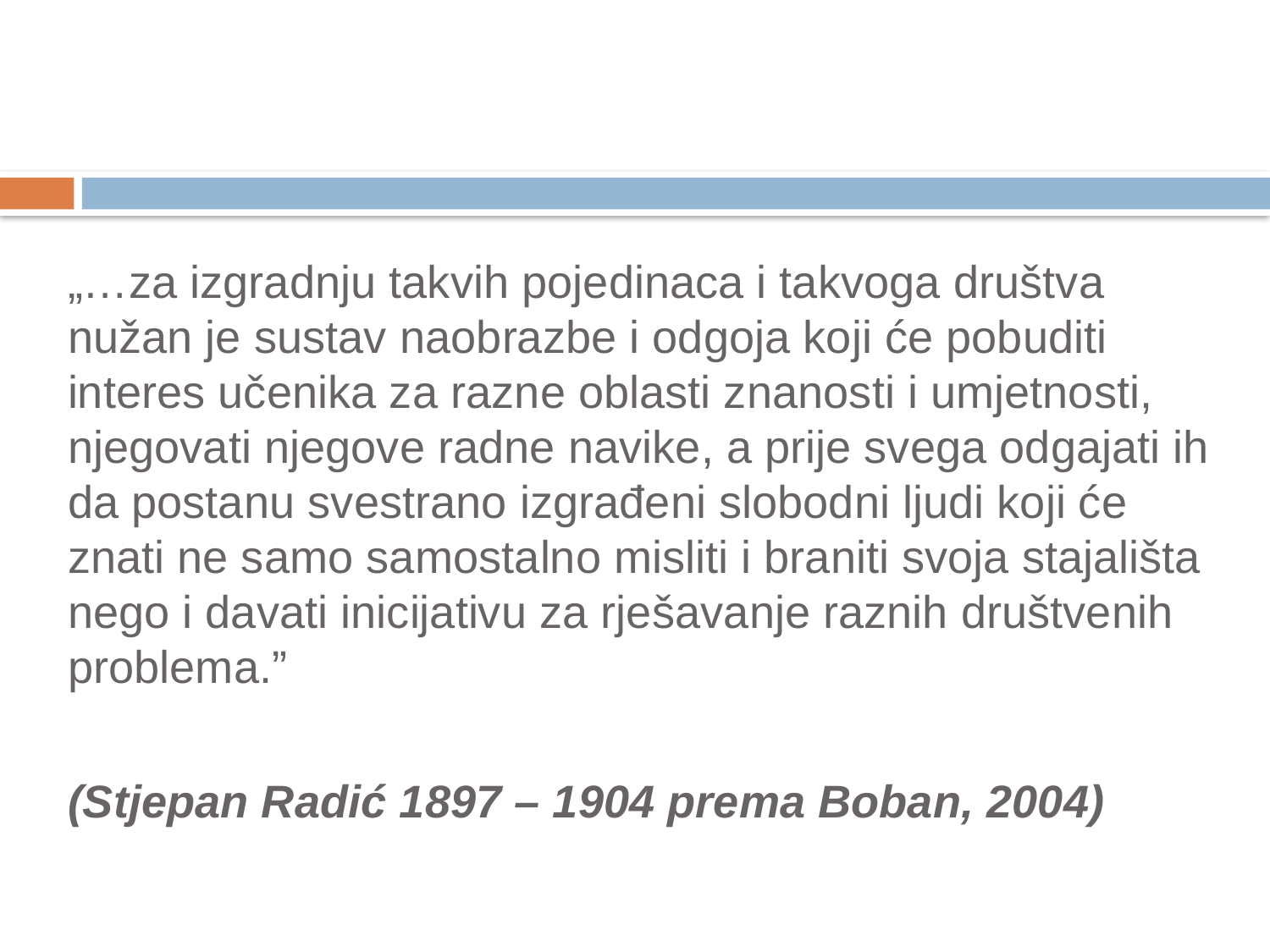

#
„…za izgradnju takvih pojedinaca i takvoga društva nužan je sustav naobrazbe i odgoja koji će pobuditi interes učenika za razne oblasti znanosti i umjetnosti, njegovati njegove radne navike, a prije svega odgajati ih da postanu svestrano izgrađeni slobodni ljudi koji će znati ne samo samostalno misliti i braniti svoja stajališta nego i davati inicijativu za rješavanje raznih društvenih problema.”

(Stjepan Radić 1897 – 1904 prema Boban, 2004)